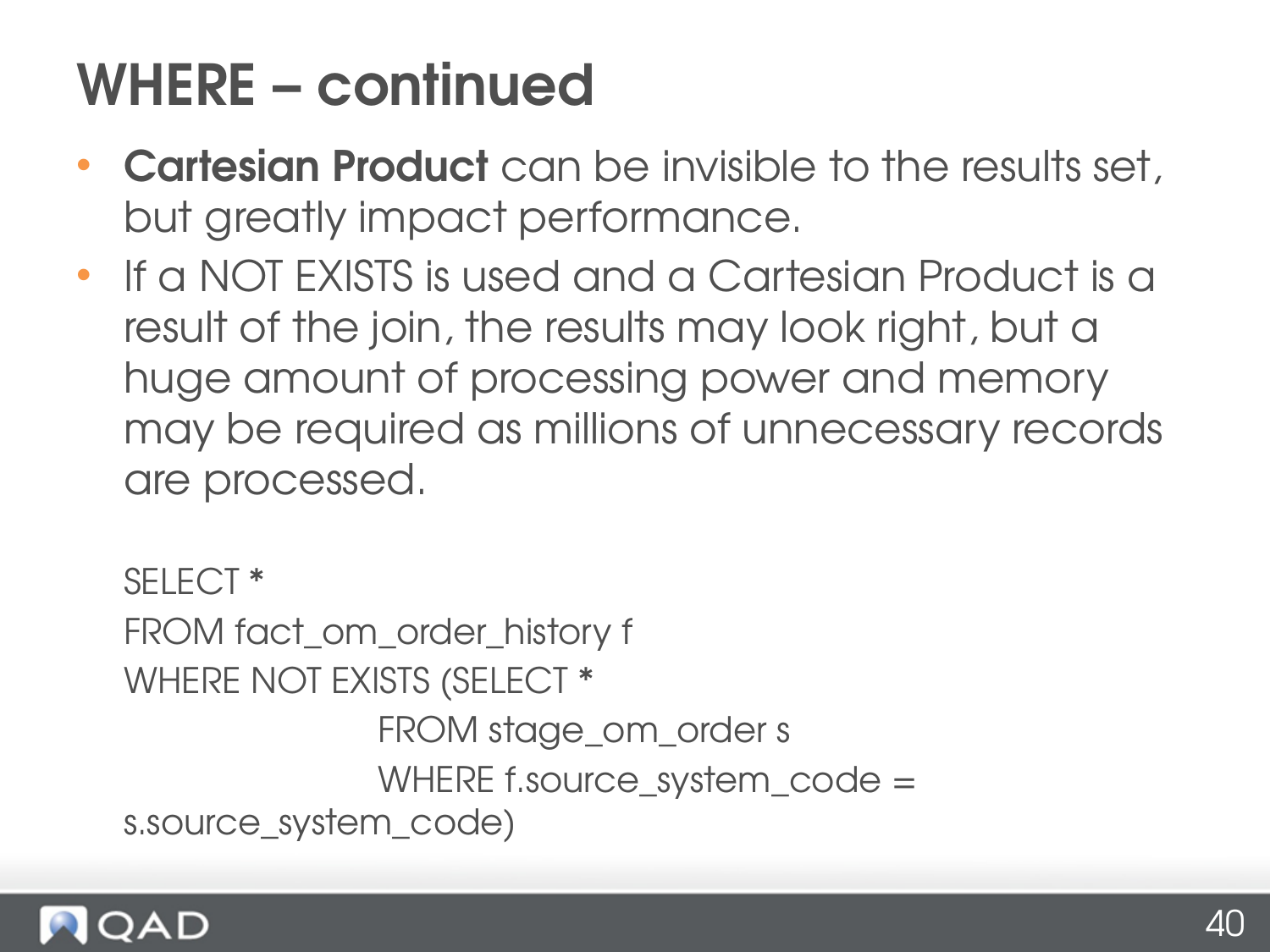

# WHERE – continued
Cartesian Product can be invisible to the results set, but greatly impact performance.
If a NOT EXISTS is used and a Cartesian Product is a result of the join, the results may look right, but a huge amount of processing power and memory may be required as millions of unnecessary records are processed.

	SELECT *
	FROM fact_om_order_history f
	WHERE NOT EXISTS (SELECT *
			FROM stage_om_order s
			WHERE f.source_system_code = s.source_system_code)
40